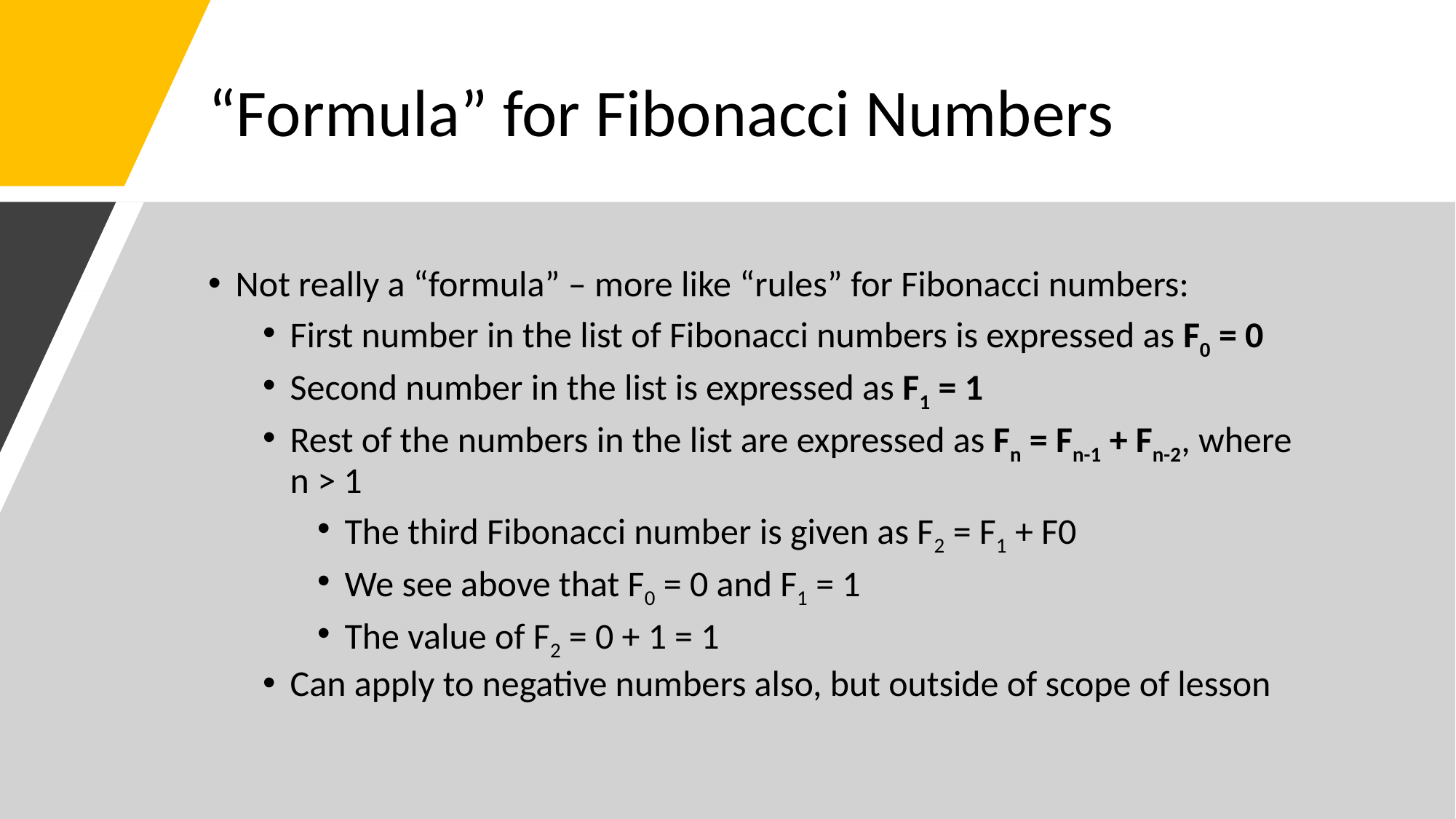

# “Formula” for Fibonacci Numbers

Not really a “formula” – more like “rules” for Fibonacci numbers:
First number in the list of Fibonacci numbers is expressed as F0 = 0
Second number in the list is expressed as F1 = 1
Rest of the numbers in the list are expressed as Fn = Fn-1 + Fn-2, where n > 1
The third Fibonacci number is given as F2 = F1 + F0
We see above that F0 = 0 and F1 = 1
The value of F2 = 0 + 1 = 1
Can apply to negative numbers also, but outside of scope of lesson